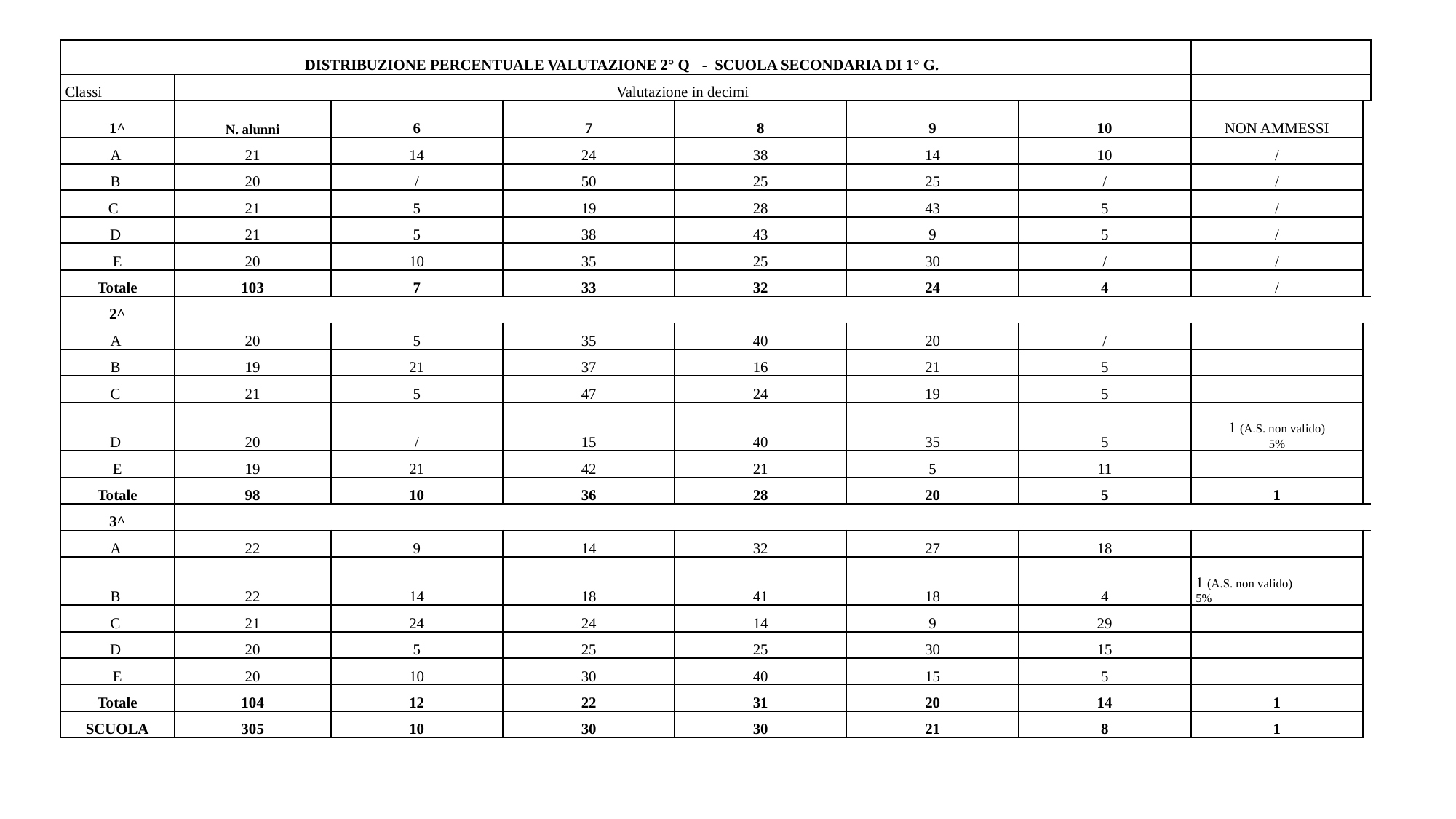

| DISTRIBUZIONE PERCENTUALE VALUTAZIONE 2° Q - SCUOLA SECONDARIA DI 1° G. |  |  |  |  |  |  |  |  |
| --- | --- | --- | --- | --- | --- | --- | --- | --- |
| Classi | Valutazione in decimi |  |  |  |  |  |  |  |
| 1^ | N. alunni | 6 | 7 | 8 | 9 | 10 | NON AMMESSI |  |
| A | 21 | 14 | 24 | 38 | 14 | 10 | / |  |
| B | 20 | / | 50 | 25 | 25 | / | / |  |
| C | 21 | 5 | 19 | 28 | 43 | 5 | / |  |
| D | 21 | 5 | 38 | 43 | 9 | 5 | / |  |
| E | 20 | 10 | 35 | 25 | 30 | / | / |  |
| Totale | 103 | 7 | 33 | 32 | 24 | 4 | / |  |
| 2^ |  |  |  |  |  |  |  |  |
| A | 20 | 5 | 35 | 40 | 20 | / |  |  |
| B | 19 | 21 | 37 | 16 | 21 | 5 |  |  |
| C | 21 | 5 | 47 | 24 | 19 | 5 |  |  |
| D | 20 | / | 15 | 40 | 35 | 5 | 1 (A.S. non valido) 5% |  |
| E | 19 | 21 | 42 | 21 | 5 | 11 |  |  |
| Totale | 98 | 10 | 36 | 28 | 20 | 5 | 1 |  |
| 3^ |  |  |  |  |  |  |  |  |
| A | 22 | 9 | 14 | 32 | 27 | 18 |  |  |
| B | 22 | 14 | 18 | 41 | 18 | 4 | 1 (A.S. non valido) 5% |  |
| C | 21 | 24 | 24 | 14 | 9 | 29 |  |  |
| D | 20 | 5 | 25 | 25 | 30 | 15 |  |  |
| E | 20 | 10 | 30 | 40 | 15 | 5 |  |  |
| Totale | 104 | 12 | 22 | 31 | 20 | 14 | 1 |  |
| SCUOLA | 305 | 10 | 30 | 30 | 21 | 8 | 1 |  |